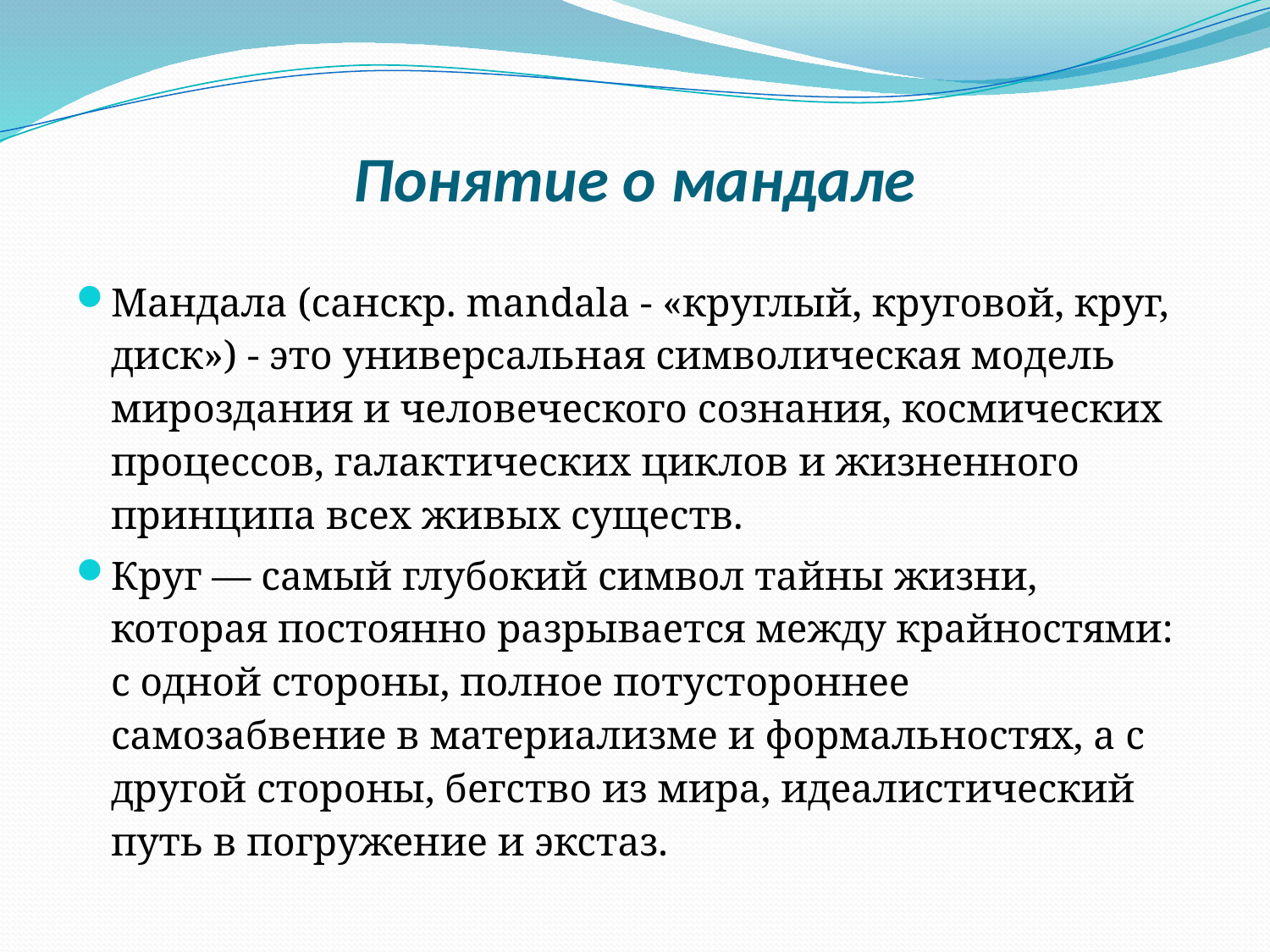

# Понятие о мандале
Мандала (санскр. mandala - «круглый, круговой, круг, диск») - это универсальная символическая модель мироздания и человеческого сознания, космических процессов, галактических циклов и жизненного принципа всех живых существ.
Круг — самый глубокий символ тайны жизни, которая постоянно разрывается между крайностями: с одной стороны, полное потустороннее самозабвение в материализме и формальностях, а с другой стороны, бегство из мира, идеалистический путь в погружение и экстаз.